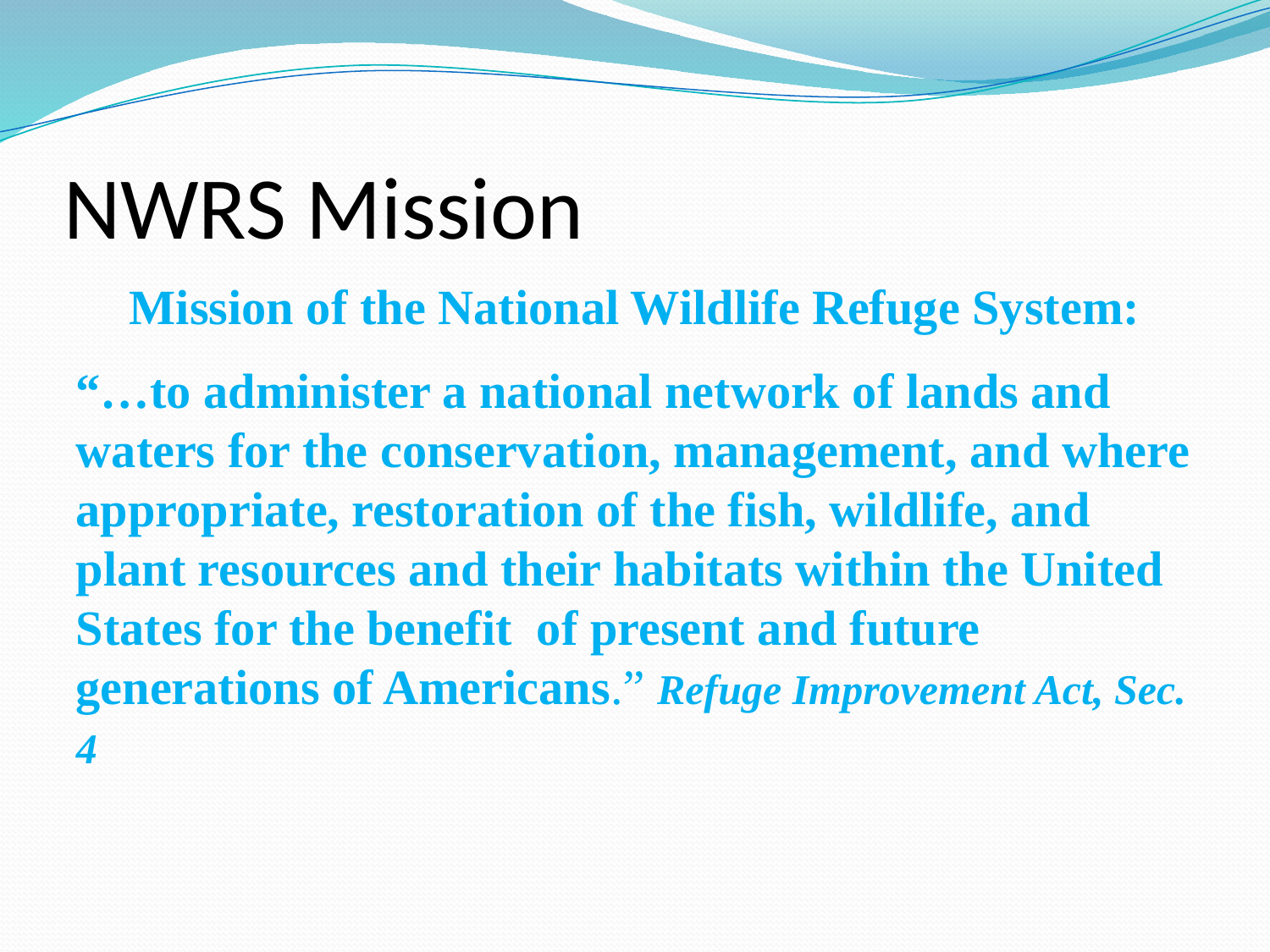

# NWRS Mission
Mission of the National Wildlife Refuge System:
“…to administer a national network of lands and waters for the conservation, management, and where appropriate, restoration of the fish, wildlife, and plant resources and their habitats within the United States for the benefit  of present and future generations of Americans.” Refuge Improvement Act, Sec. 4